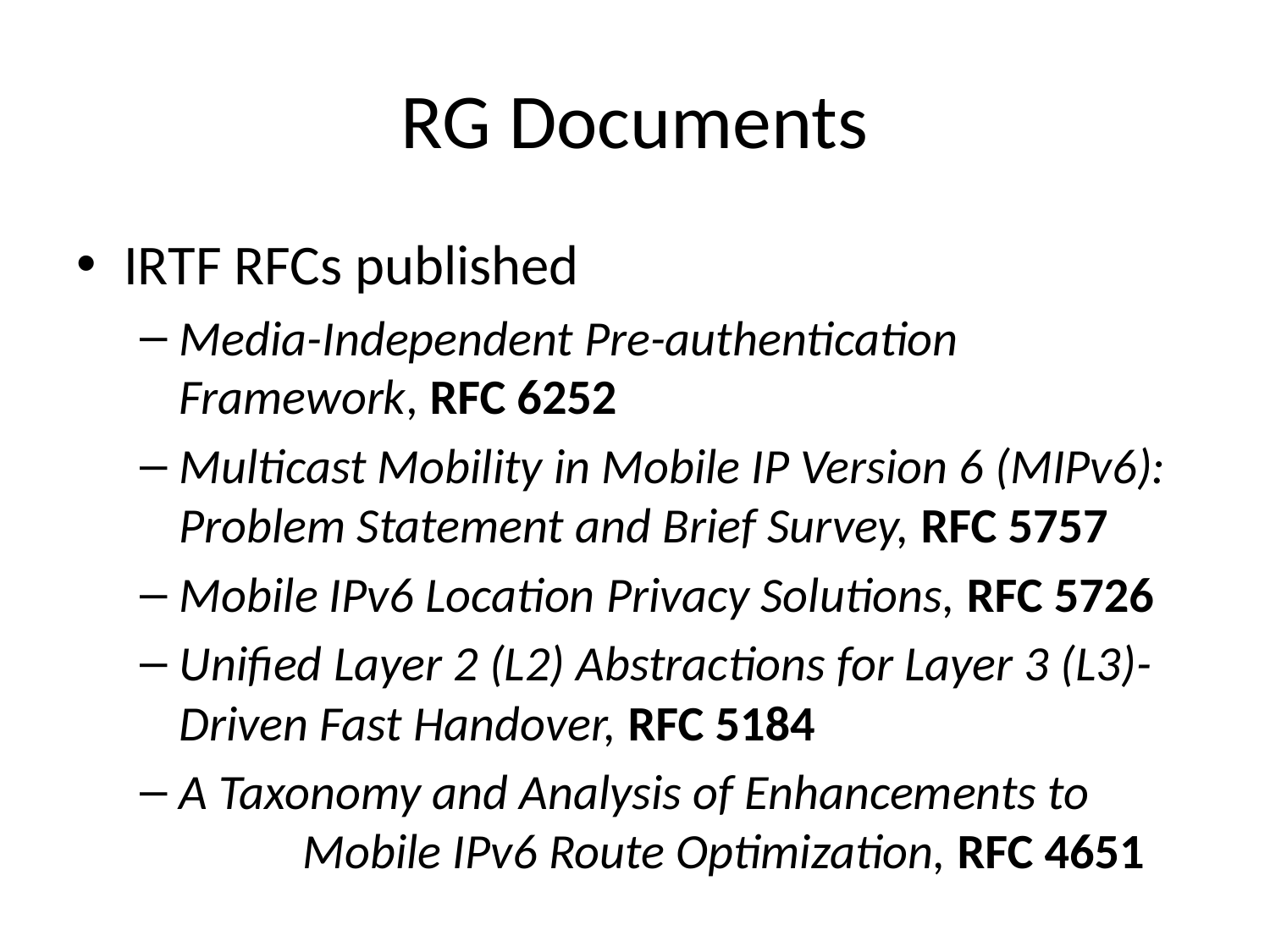

# RG Documents
IRTF RFCs published
Media-Independent Pre-authentication Framework, RFC 6252
Multicast Mobility in Mobile IP Version 6 (MIPv6): Problem Statement and Brief Survey, RFC 5757
Mobile IPv6 Location Privacy Solutions, RFC 5726
Unified Layer 2 (L2) Abstractions for Layer 3 (L3)-Driven Fast Handover, RFC 5184
A Taxonomy and Analysis of Enhancements to                     Mobile IPv6 Route Optimization, RFC 4651